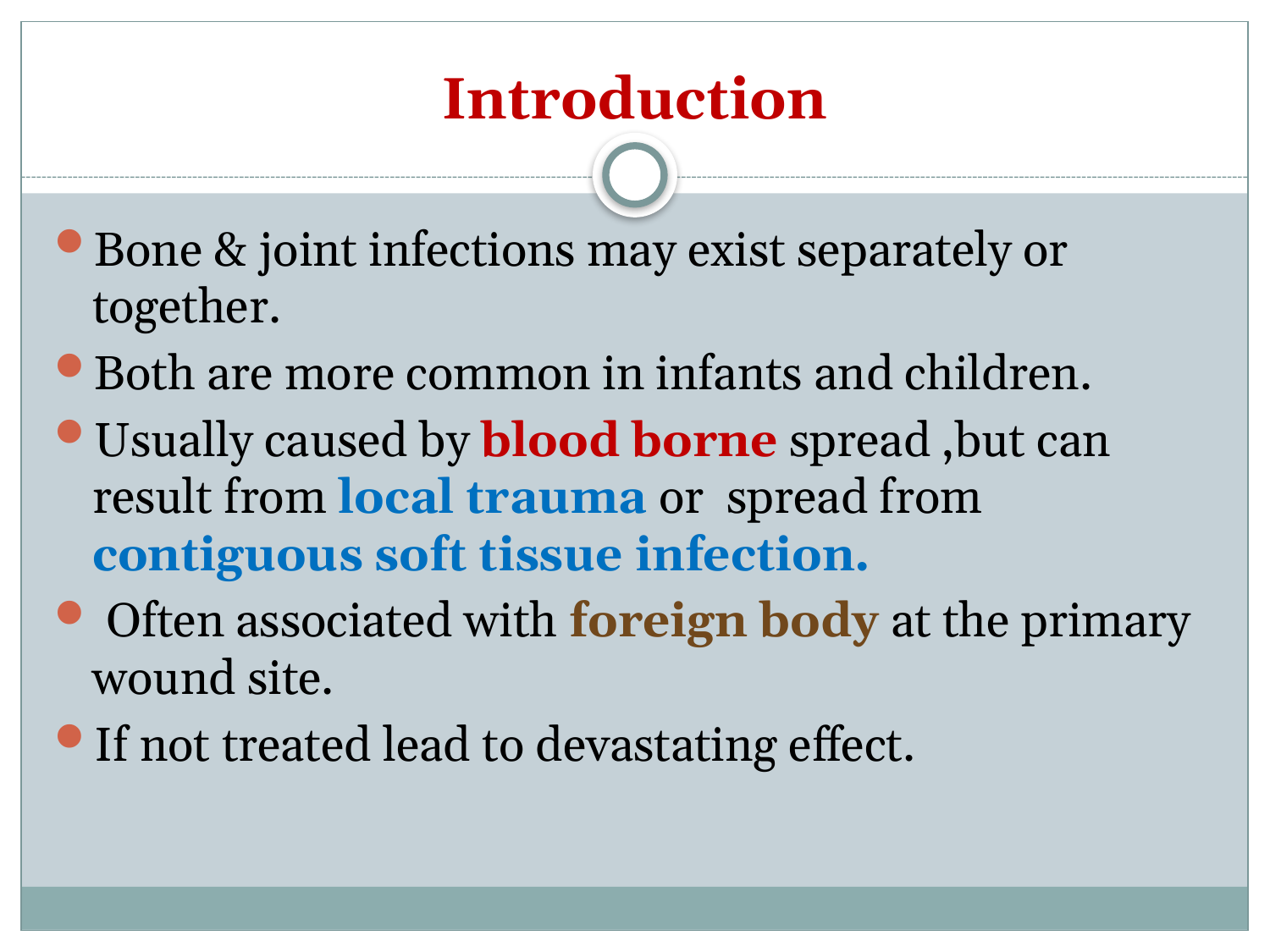

# Introduction
Bone & joint infections may exist separately or together.
Both are more common in infants and children.
Usually caused by blood borne spread ,but can result from local trauma or  spread from contiguous soft tissue infection.
 Often associated with foreign body at the primary wound site.
If not treated lead to devastating effect.